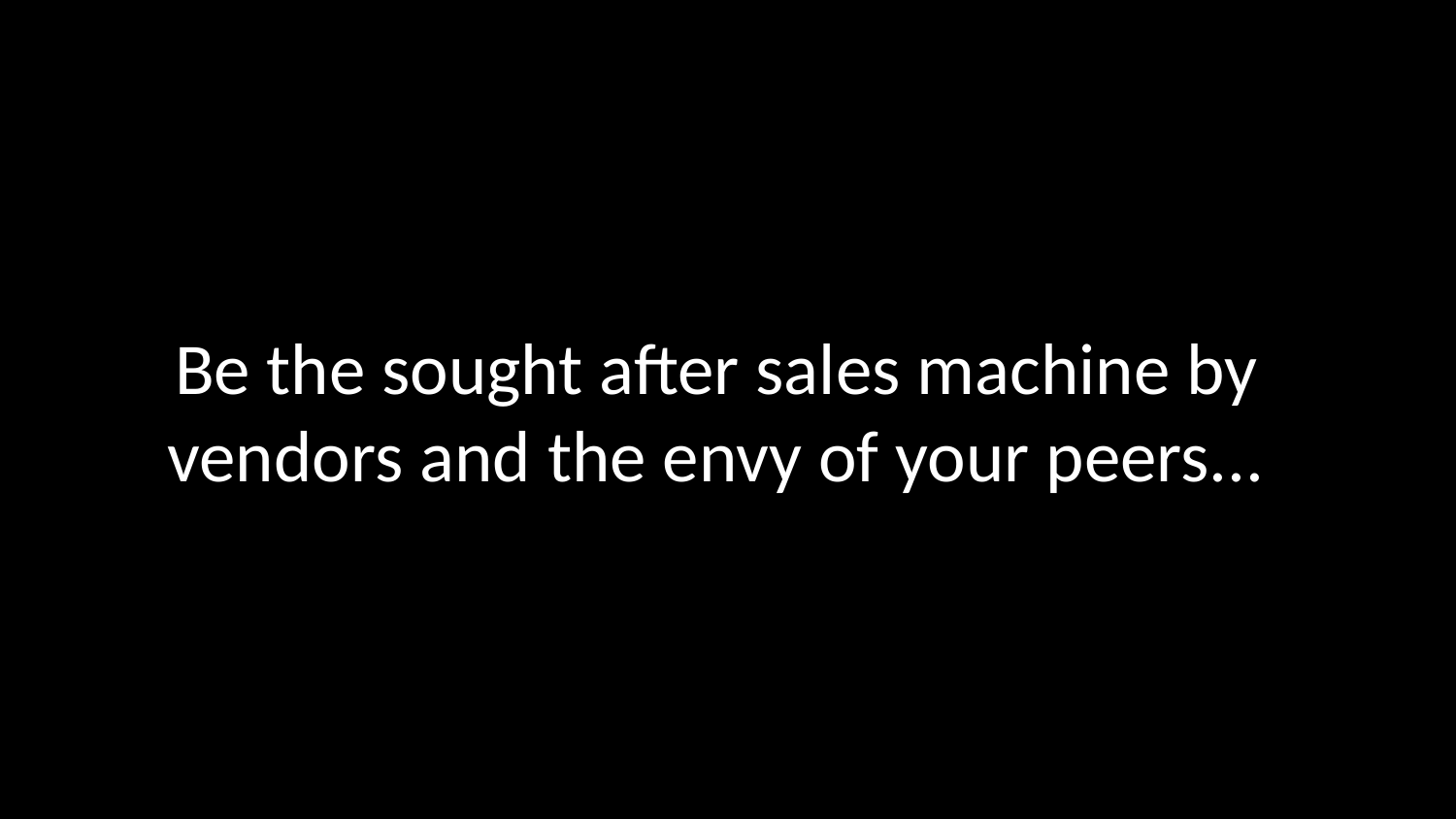

# Be the sought after sales machine by vendors and the envy of your peers...